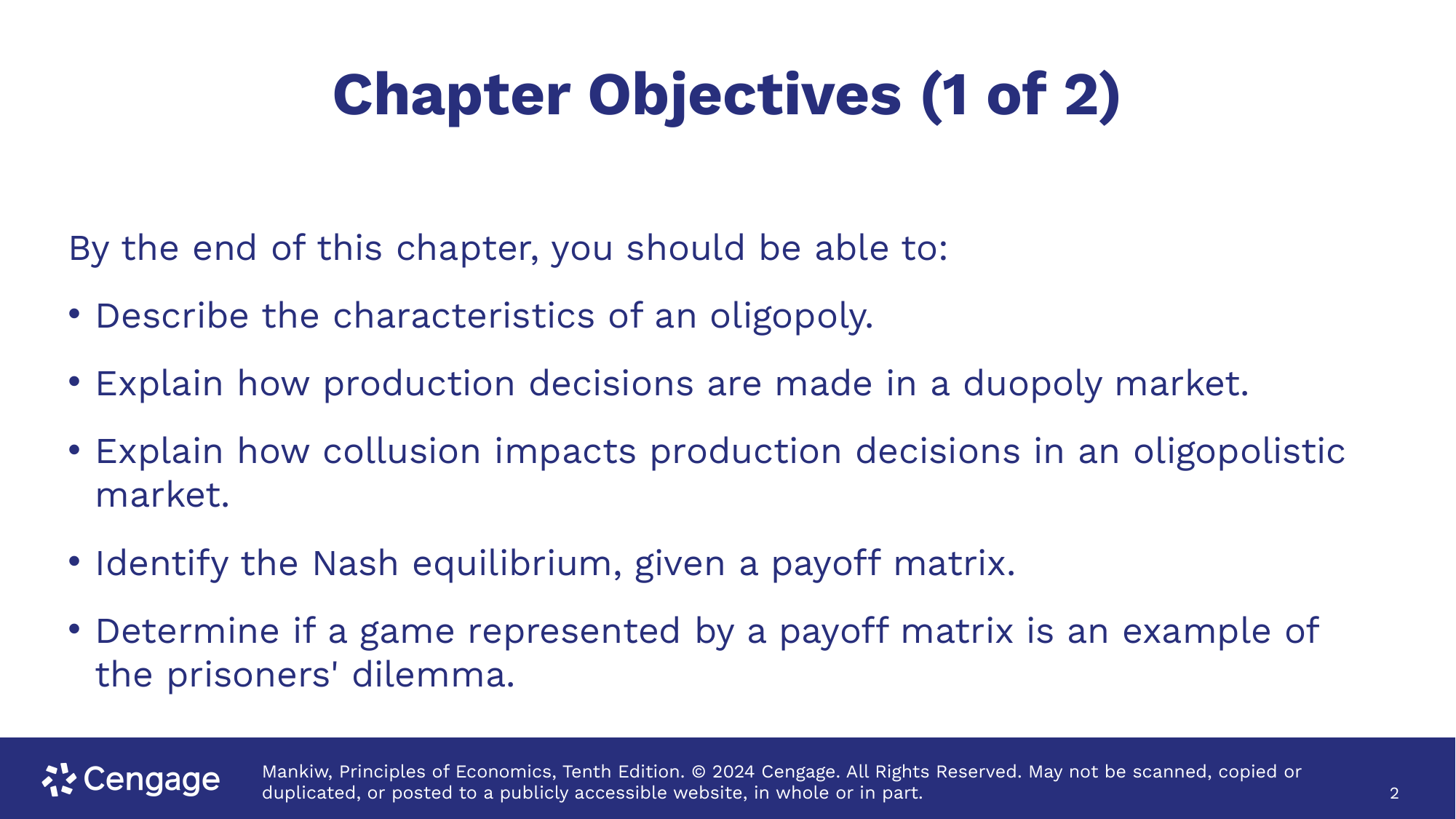

# Chapter Objectives (1 of 2)
By the end of this chapter, you should be able to:
Describe the characteristics of an oligopoly.
Explain how production decisions are made in a duopoly market.
Explain how collusion impacts production decisions in an oligopolistic market.
Identify the Nash equilibrium, given a payoff matrix.
Determine if a game represented by a payoff matrix is an example of the prisoners' dilemma.